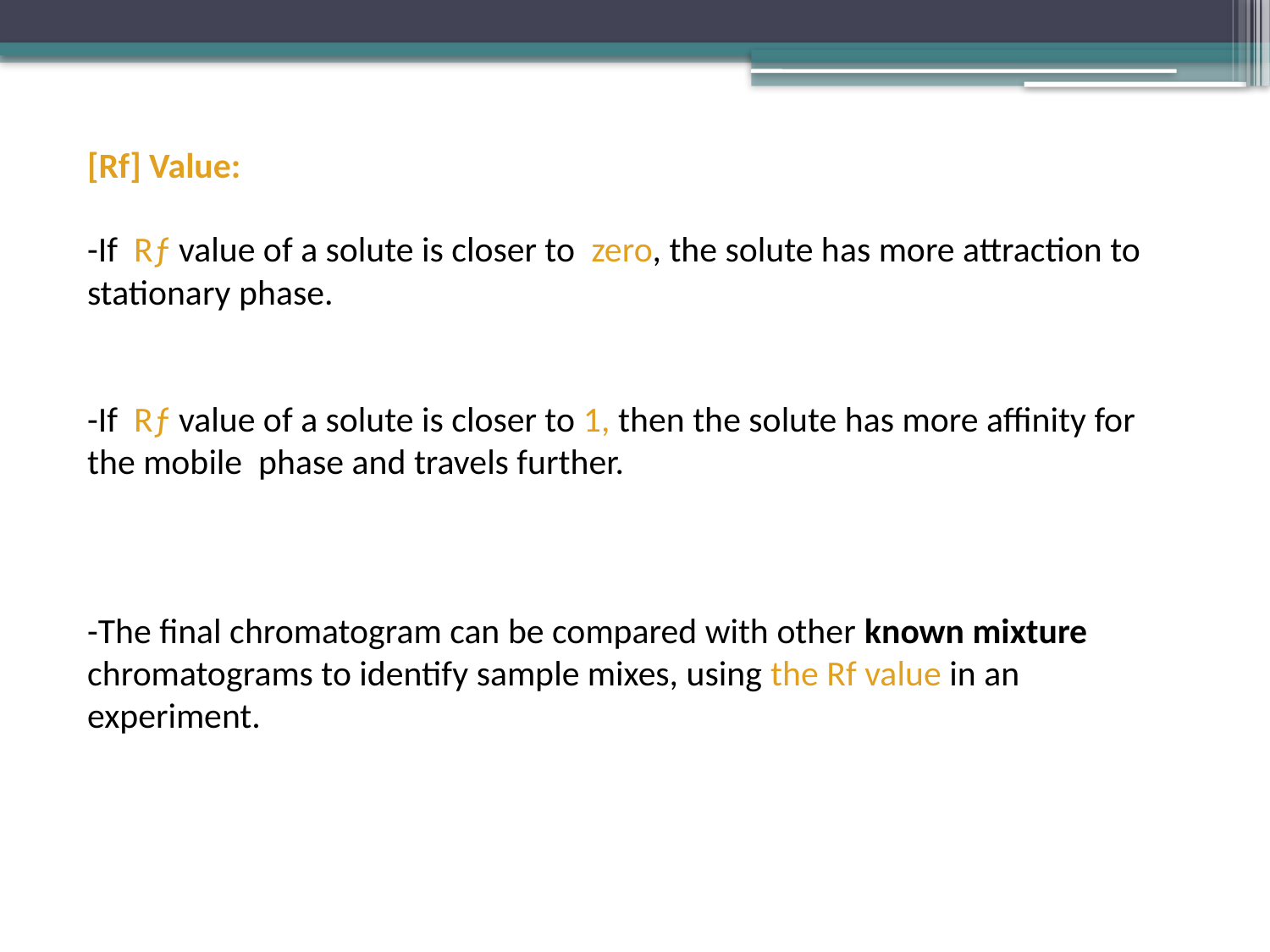

[Rf] Value:

-If  Rƒ value of a solute is closer to  zero, the solute has more attraction to stationary phase.

-If  Rƒ value of a solute is closer to 1, then the solute has more affinity for the mobile  phase and travels further.

-The final chromatogram can be compared with other known mixture chromatograms to identify sample mixes, using the Rf value in an experiment.